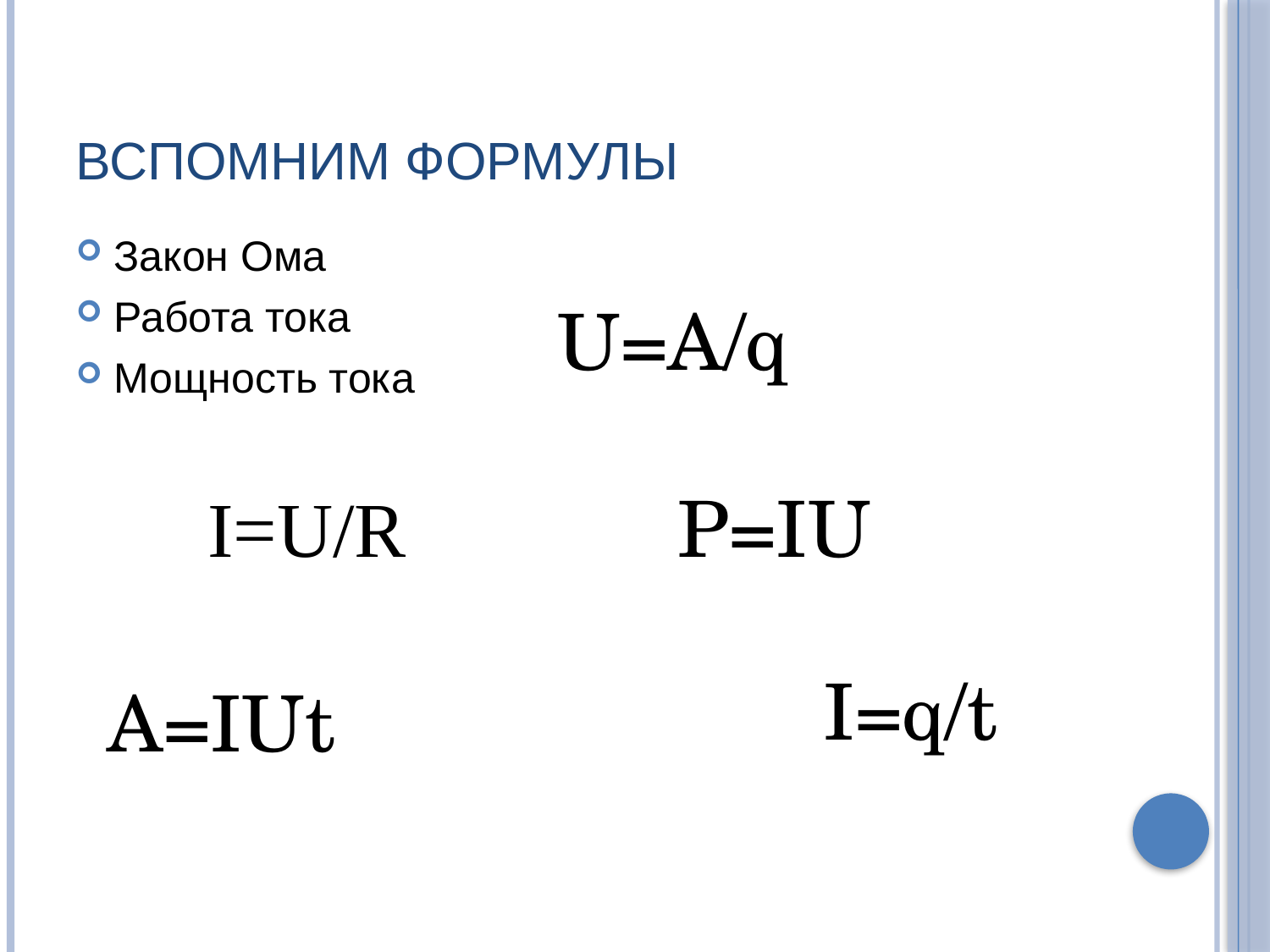

# Вспомним формулы
Закон Ома
Работа тока
Мощность тока
U=A/q
P=IU
I=U/R
I=q/t
A=IUt